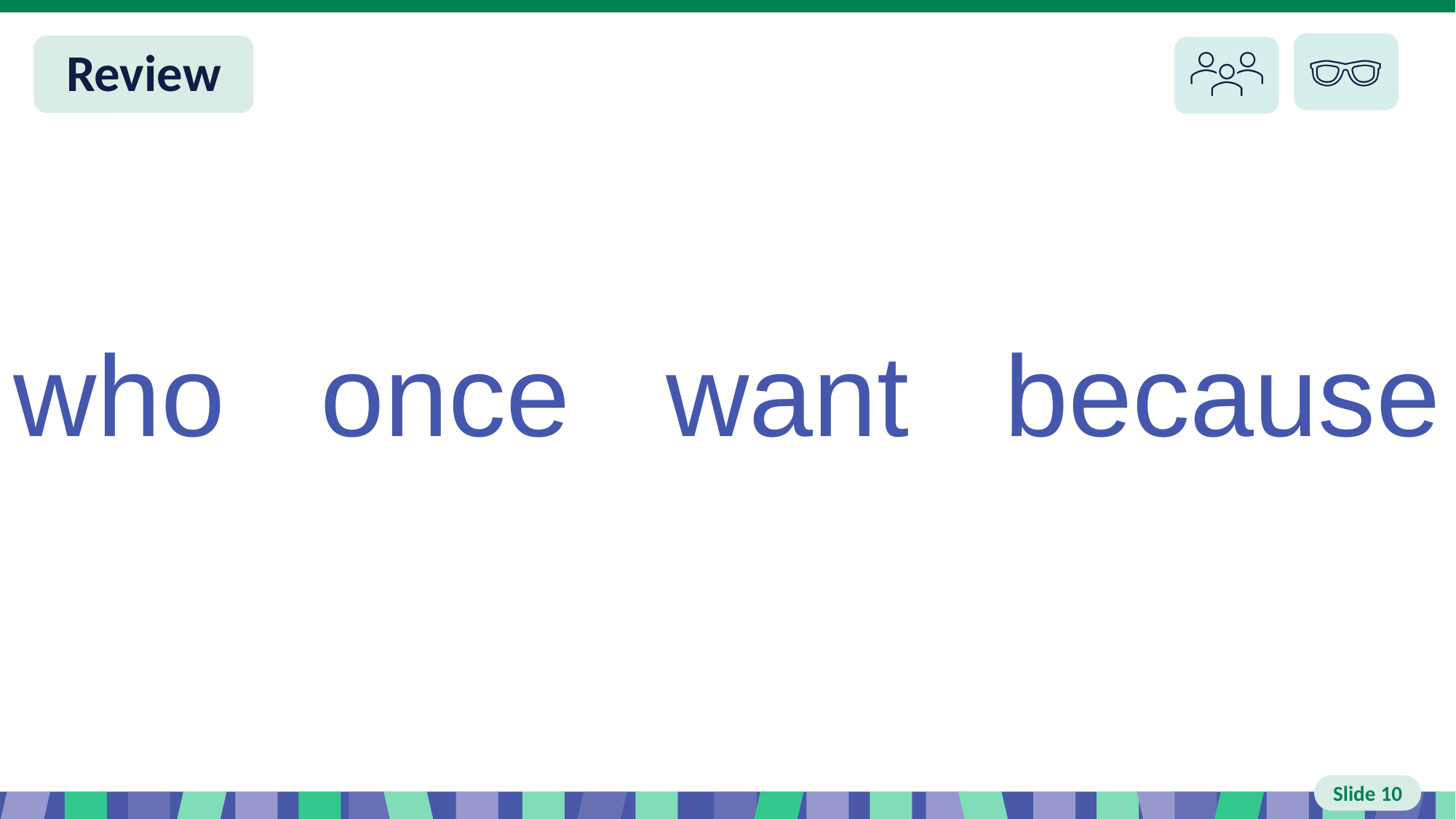

# Slide 10 Review
who   once   want   because